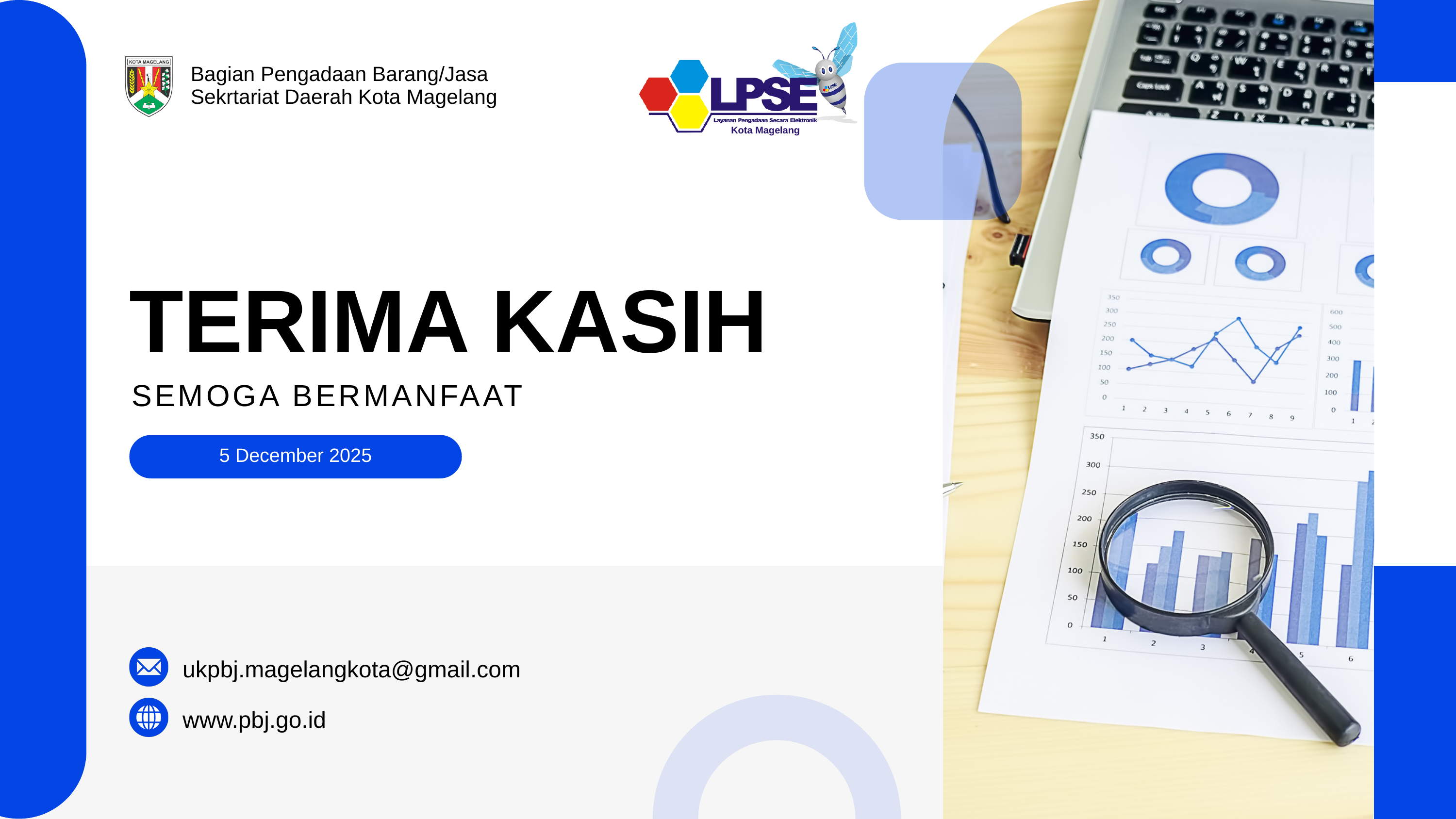

Kota Magelang

Bagian Pengadaan Barang/Jasa
Sekrtariat Daerah Kota Magelang
TERIMA KASIH
SEMOGA BERMANFAAT

5 December 2025

ukpbj.magelangkota@gmail.com

www.pbj.go.id